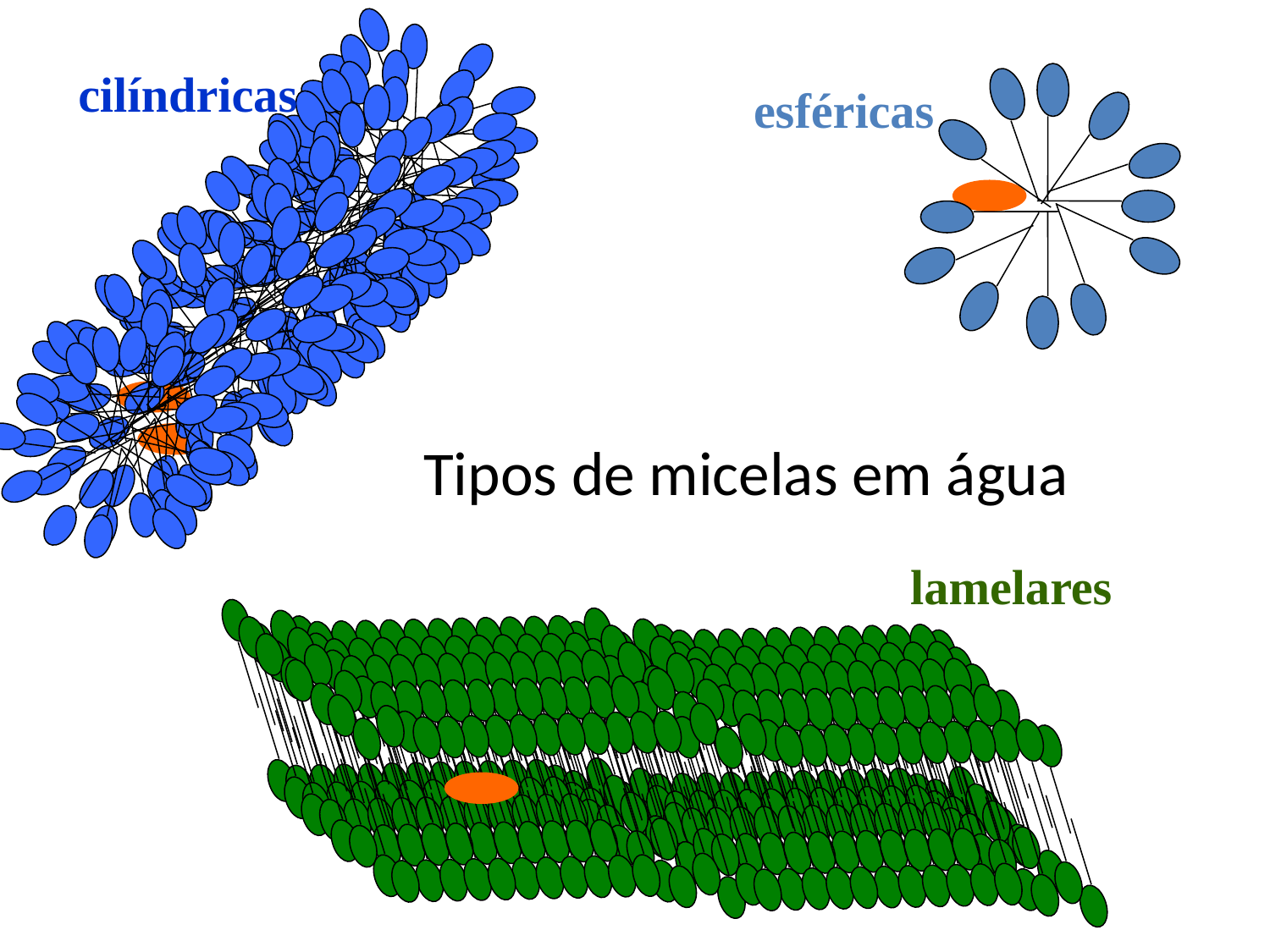

cilíndricas

esféricas

# Tipos de micelas em água

lamelares